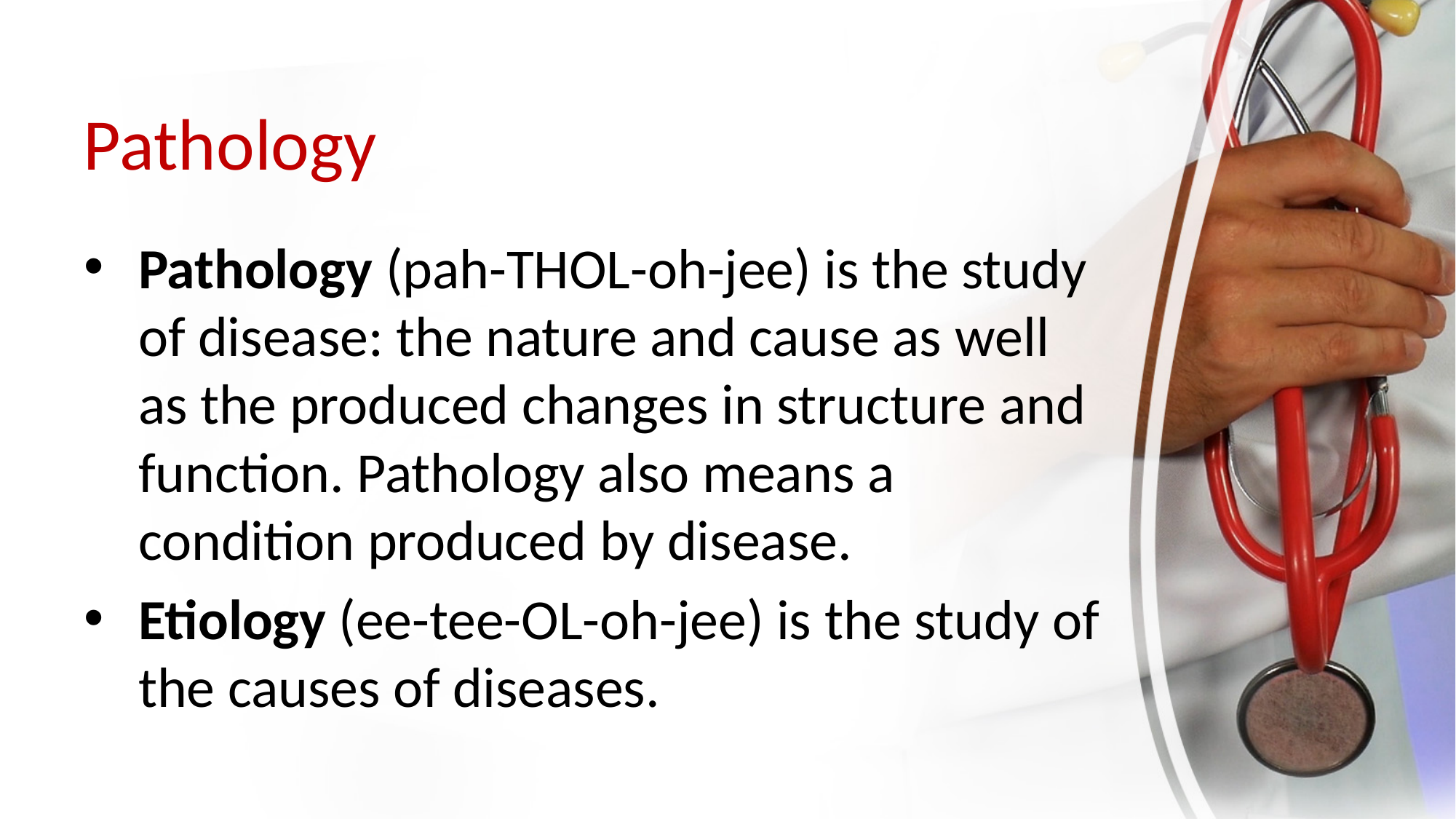

# Pathology
Pathology (pah-THOL-oh-jee) is the study of disease: the nature and cause as well as the produced changes in structure and function. Pathology also means a condition produced by disease.
Etiology (ee-tee-OL-oh-jee) is the study of the causes of diseases.